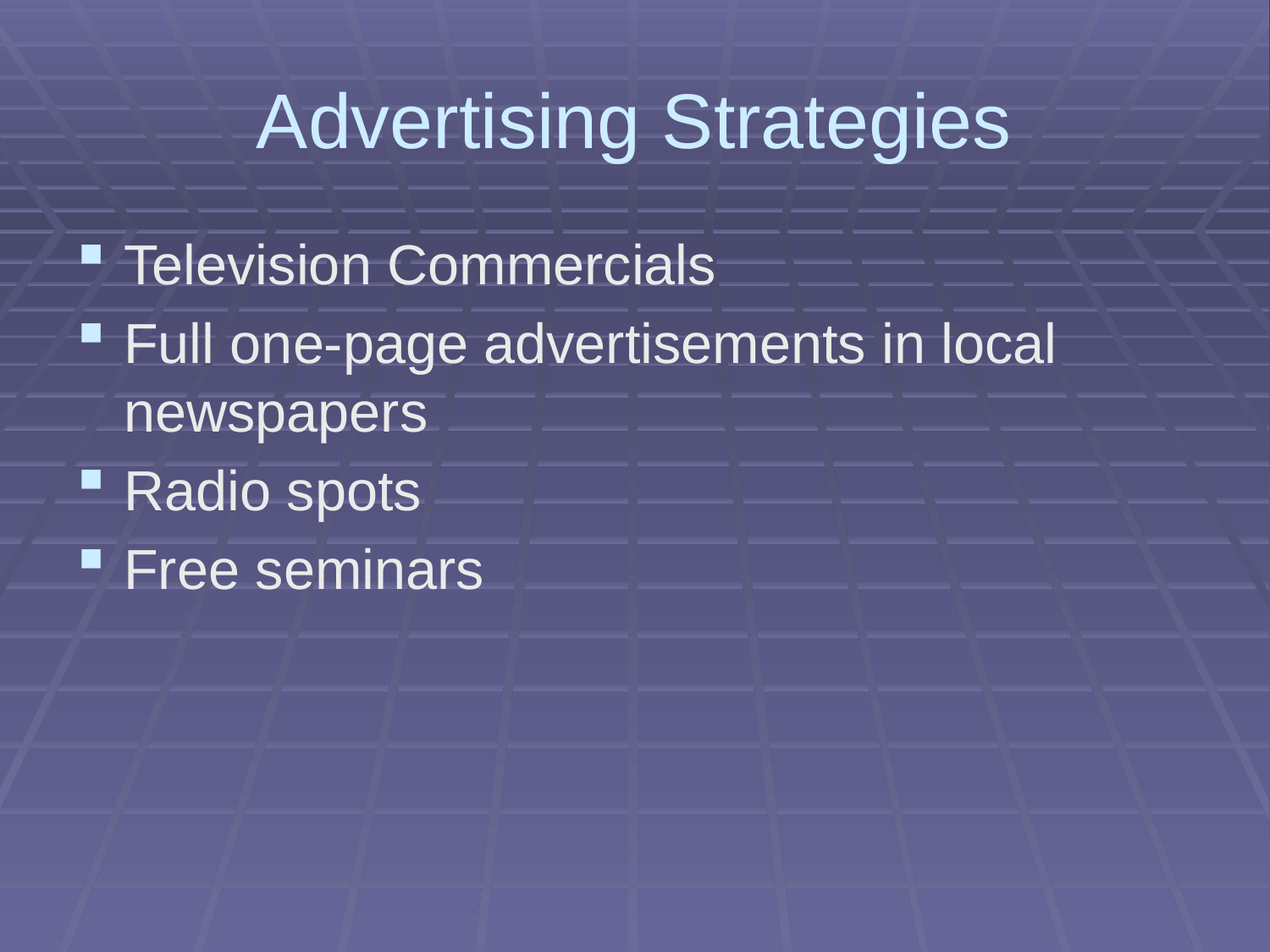

# Advertising Strategies
Television Commercials
Full one-page advertisements in local newspapers
Radio spots
Free seminars